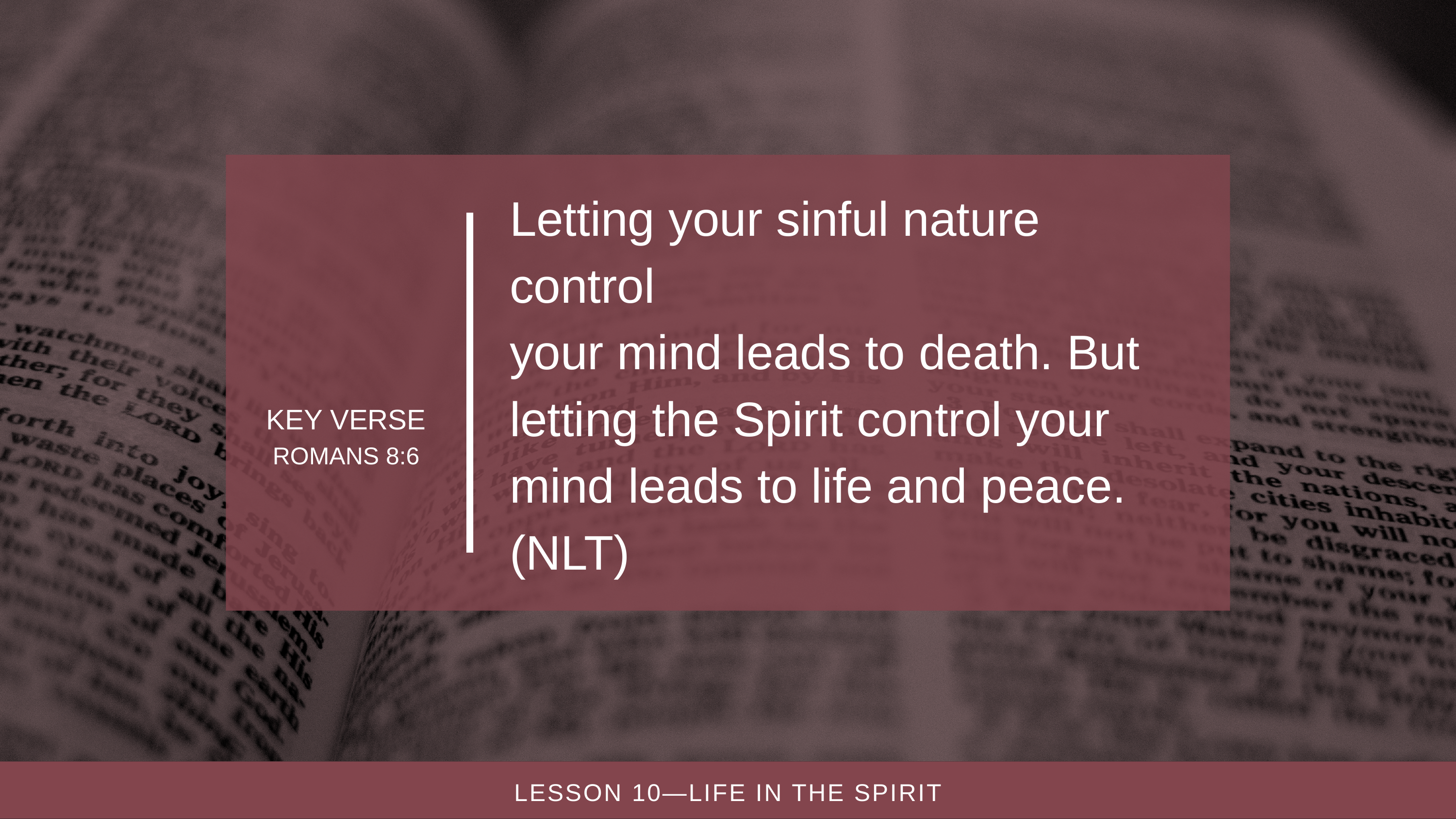

Letting your sinful nature control
your mind leads to death. But
letting the Spirit control your mind leads to life and peace. (nlt)